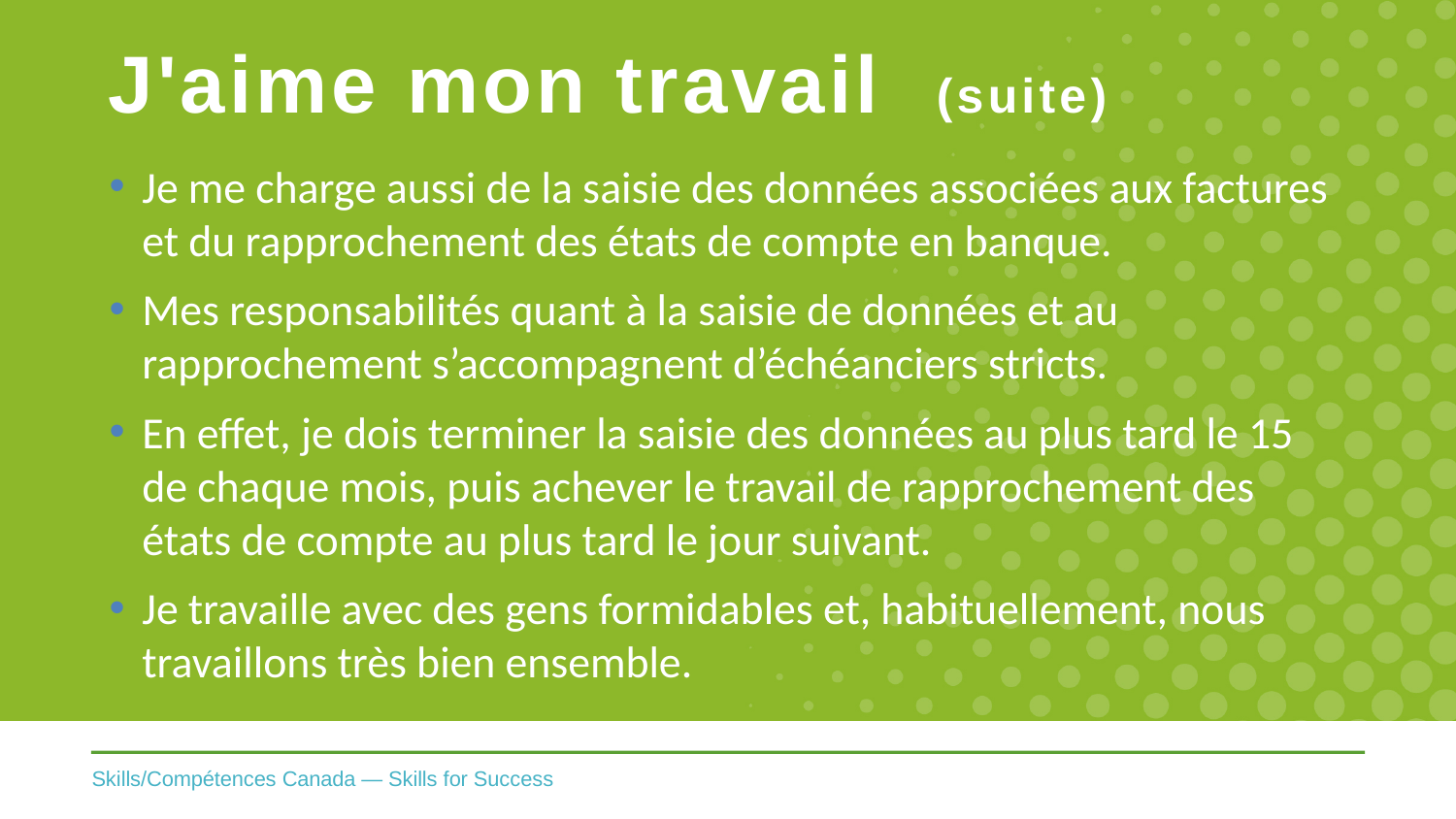

# J'aime mon travail   (suite)
Je me charge aussi de la saisie des données associées aux factures et du rapprochement des états de compte en banque.
Mes responsabilités quant à la saisie de données et au rapprochement s’accompagnent d’échéanciers stricts.
En effet, je dois terminer la saisie des données au plus tard le 15 de chaque mois, puis achever le travail de rapprochement des états de compte au plus tard le jour suivant.
Je travaille avec des gens formidables et, habituellement, nous travaillons très bien ensemble.